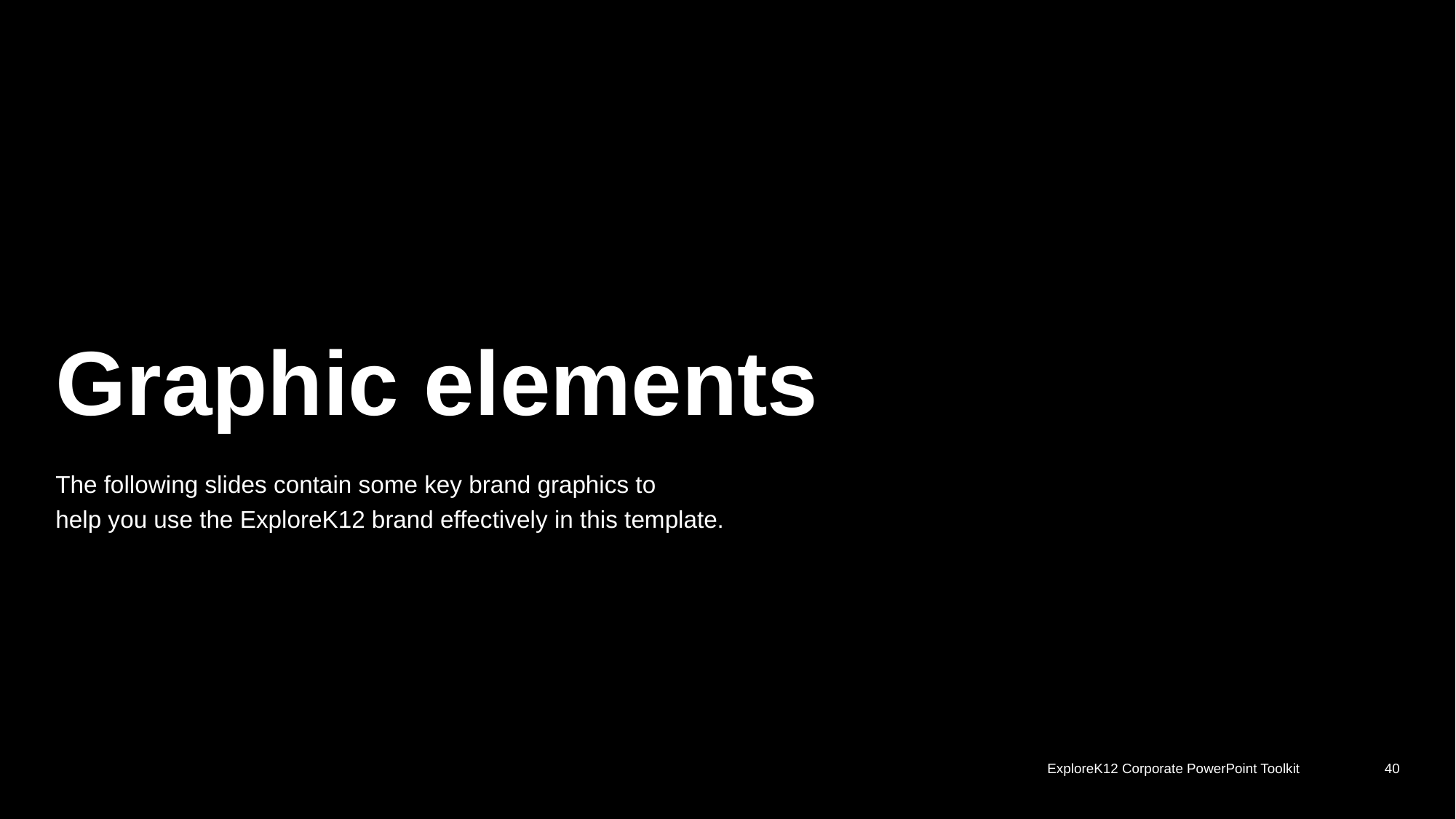

# Graphic elements
The following slides contain some key brand graphics to
help you use the ExploreK12 brand effectively in this template.
ExploreK12 Corporate PowerPoint Toolkit
40